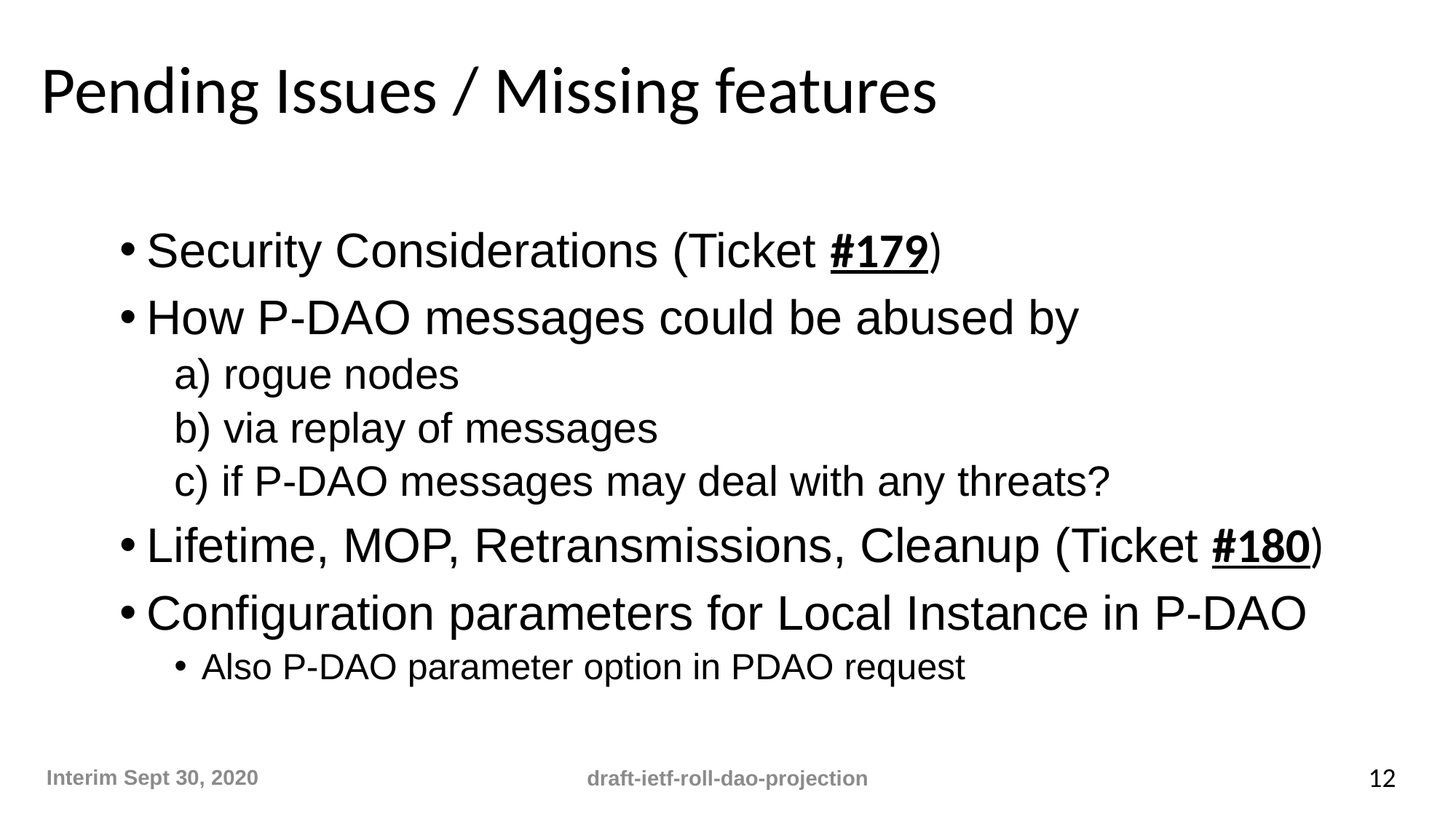

# Pending Issues / Missing features

Security Considerations (Ticket #179)
How P-DAO messages could be abused by
a) rogue nodes
b) via replay of messages
c) if P-DAO messages may deal with any threats?
Lifetime, MOP, Retransmissions, Cleanup (Ticket #180)
Configuration parameters for Local Instance in P-DAO
Also P-DAO parameter option in PDAO request
Interim Sept 30, 2020
12
draft-ietf-roll-dao-projection